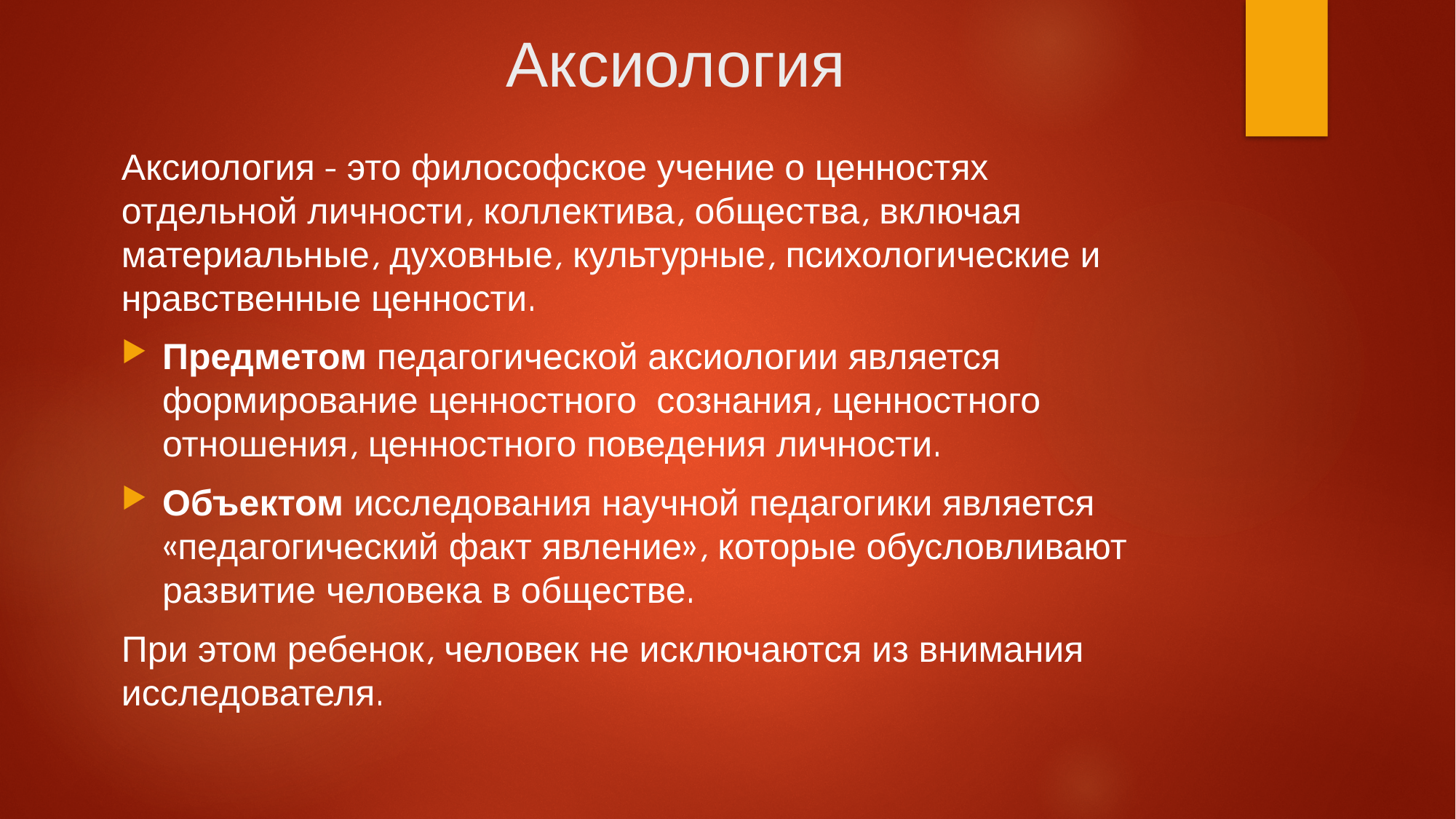

# Аксиология
Аксиология - это философское учение о ценностях
отдельной личности, коллектива, общества, включая
материальные, духовные, культурные, психологические и нравственные ценности.
Предметом педагогической аксиологии является формирование ценностного  сознания, ценностного отношения, ценностного поведения личности.
Объектом исследования научной педагогики является «педагогический факт явление», которые обусловливают развитие человека в обществе.
При этом ребенок, человек не исключаются из внимания исследователя.